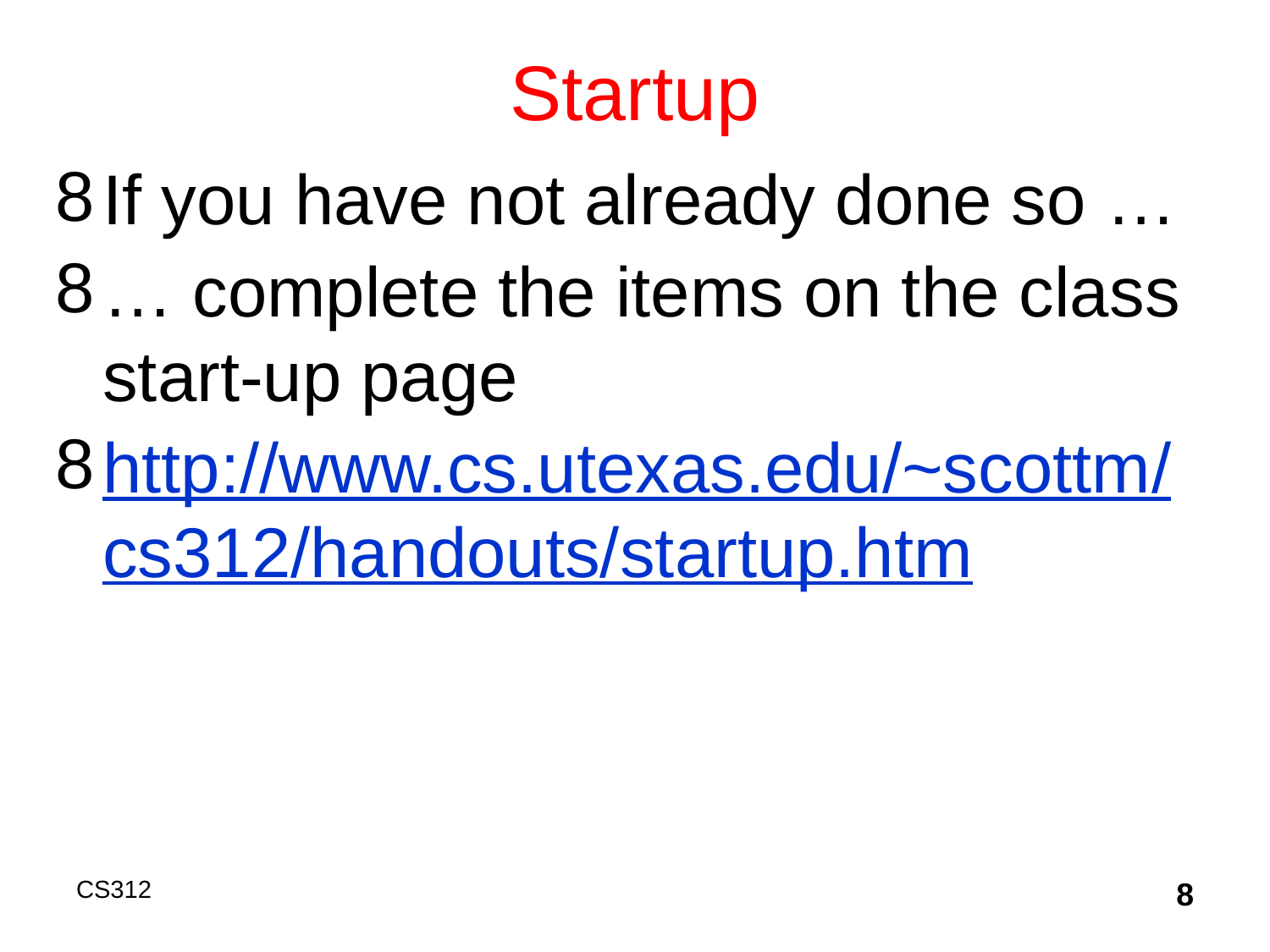

# Startup
If you have not already done so …
… complete the items on the class start-up page
http://www.cs.utexas.edu/~scottm/
cs312/handouts/startup.htm
CS312
8